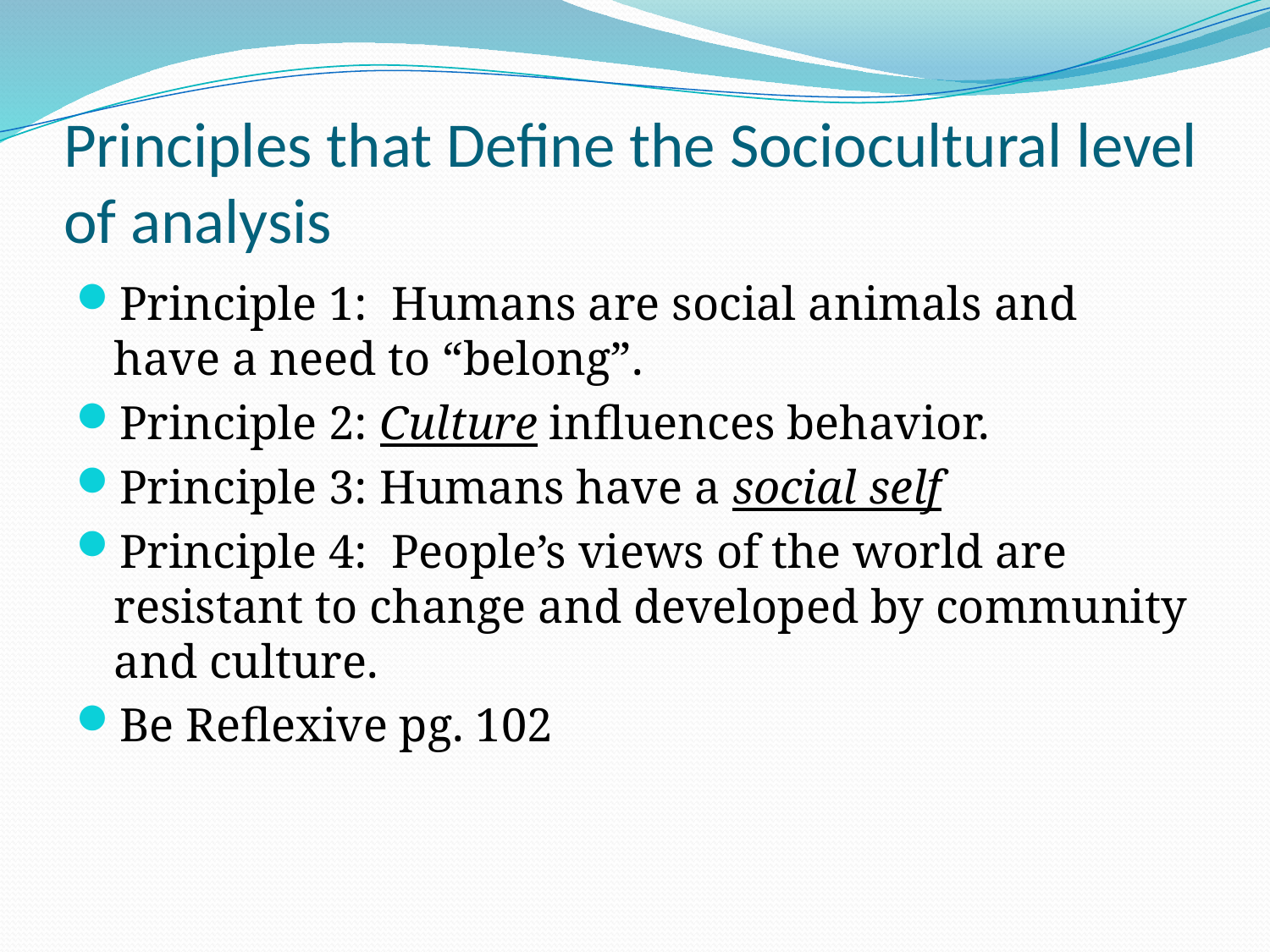

# Principles that Define the Sociocultural level of analysis
Principle 1:  Humans are social animals and have a need to “belong”.
Principle 2: Culture influences behavior.
Principle 3: Humans have a social self
Principle 4:  People’s views of the world are resistant to change and developed by community and culture.
Be Reflexive pg. 102